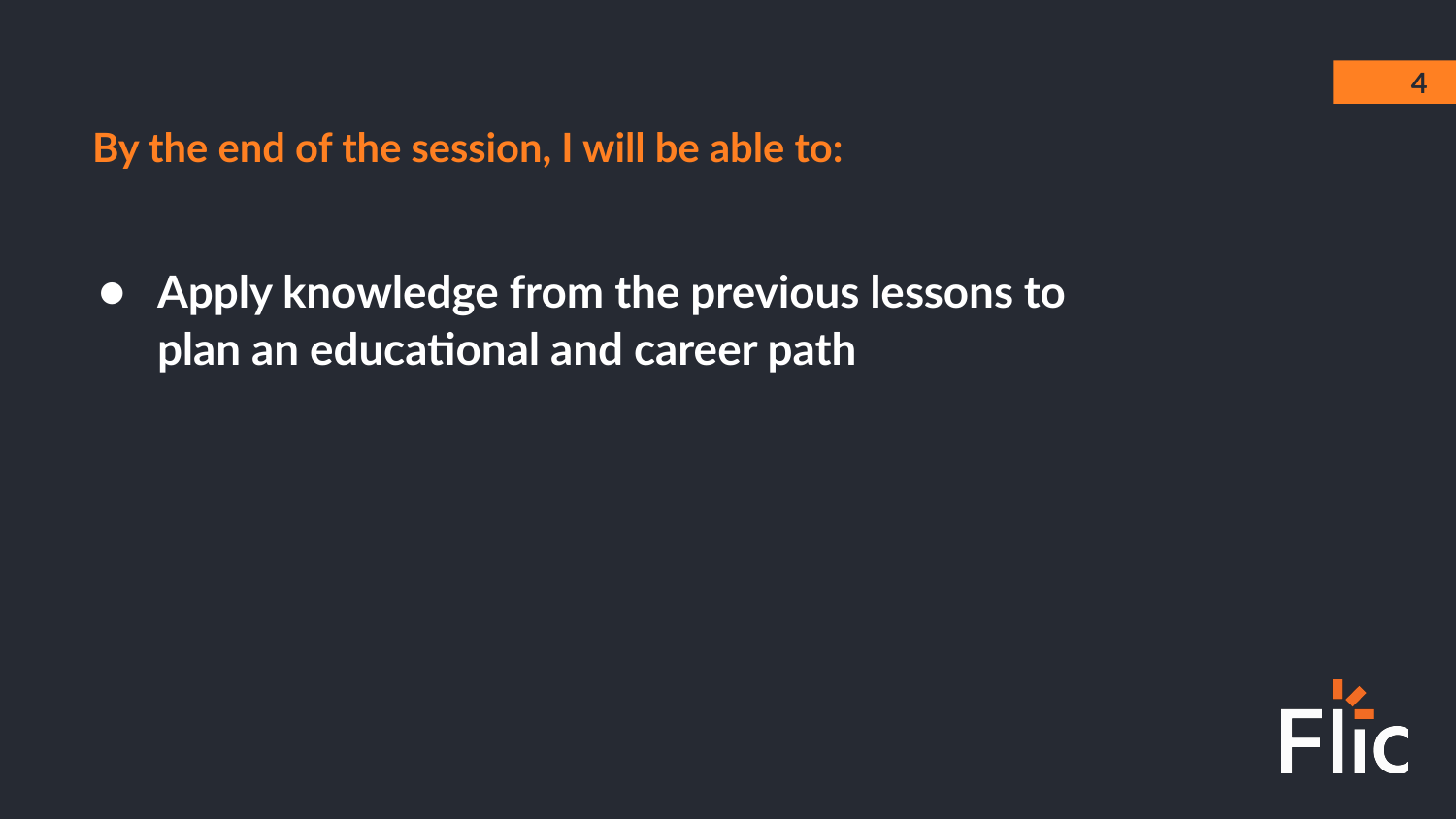

4
By the end of the session, I will be able to:

Apply knowledge from the previous lessons to plan an educational and career path